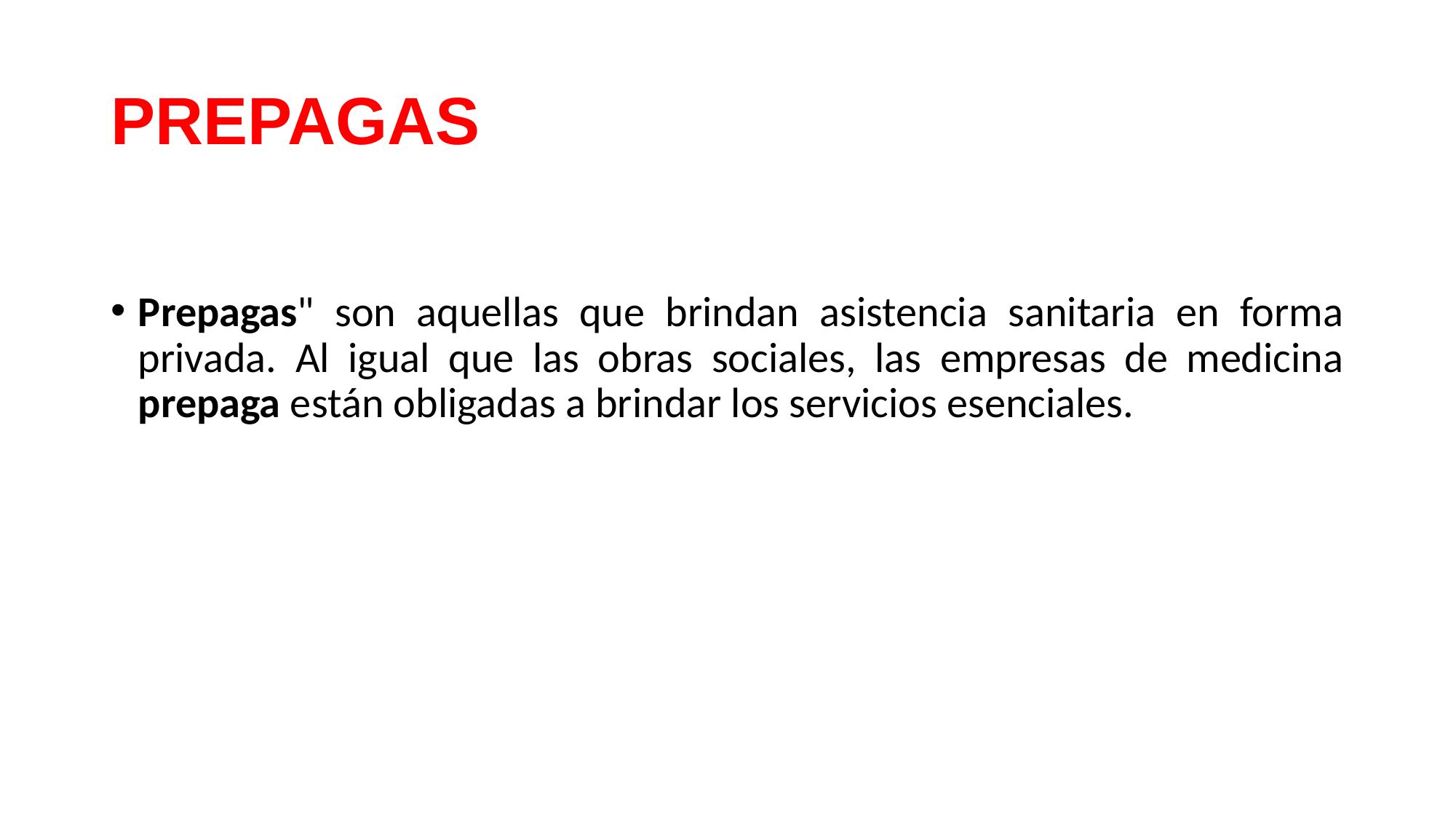

# PREPAGAS

Prepagas" son aquellas que brindan asistencia sanitaria en forma privada. Al igual que las obras sociales, las empresas de medicina prepaga están obligadas a brindar los servicios esenciales.